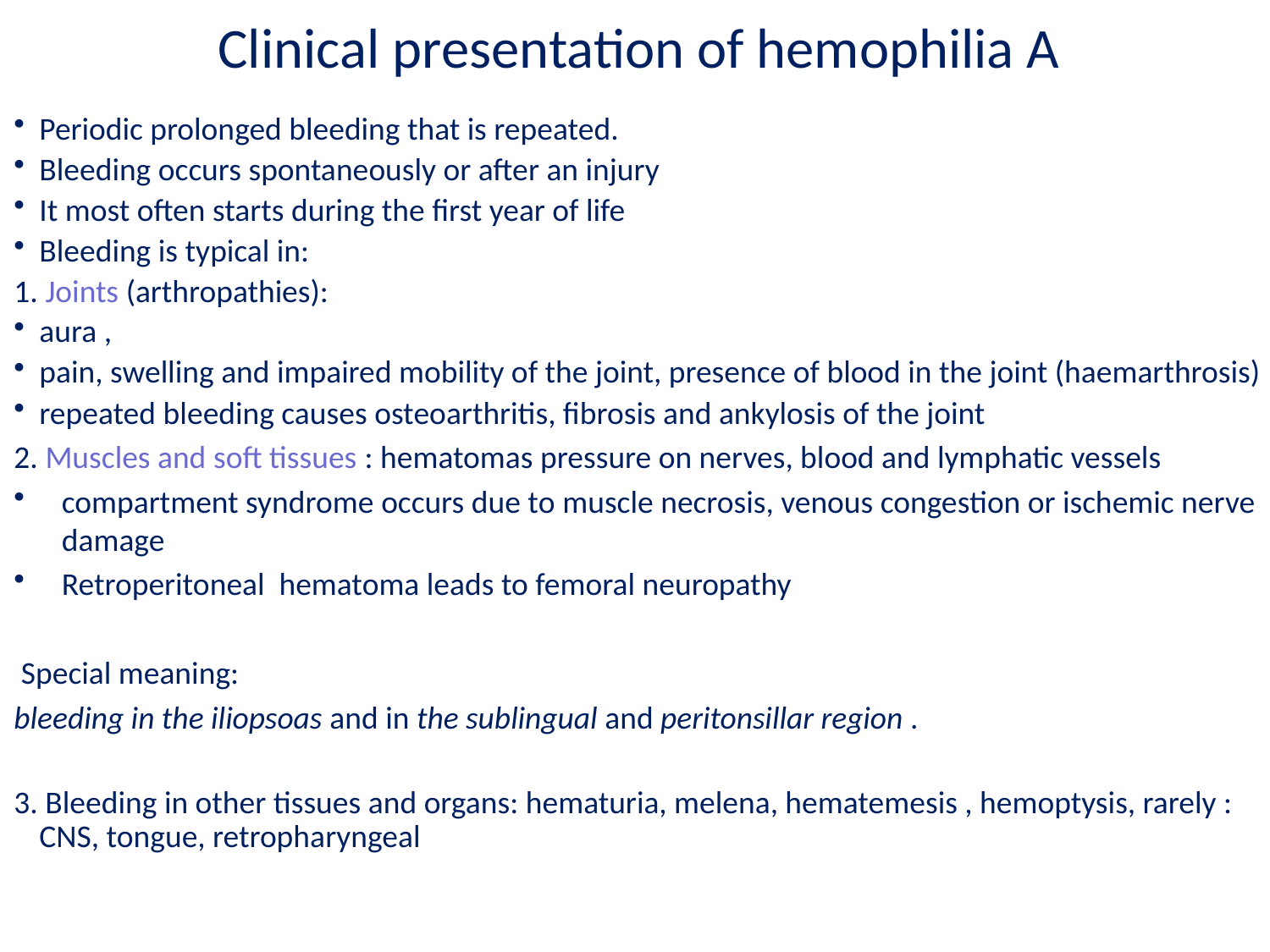

Clinical presentation of hemophilia A
Periodic prolonged bleeding that is repeated.
Bleeding occurs spontaneously or after an injury
It most often starts during the first year of life
Bleeding is typical in:
1. Joints (arthropathies):
aura ,
pain, swelling and impaired mobility of the joint, presence of blood in the joint (haemarthrosis)
repeated bleeding causes osteoarthritis, fibrosis and ankylosis of the joint
2. Muscles and soft tissues : hematomas pressure on nerves, blood and lymphatic vessels
compartment syndrome occurs due to muscle necrosis, venous congestion or ischemic nerve damage
Retroperitoneal  hematoma leads to femoral neuropathy​

 Special meaning:
bleeding in the iliopsoas and in the sublingual and peritonsillar region .

3. Bleeding in other tissues and organs: hematuria, melena, hematemesis , hemoptysis, rarely : CNS, tongue, retropharyngeal